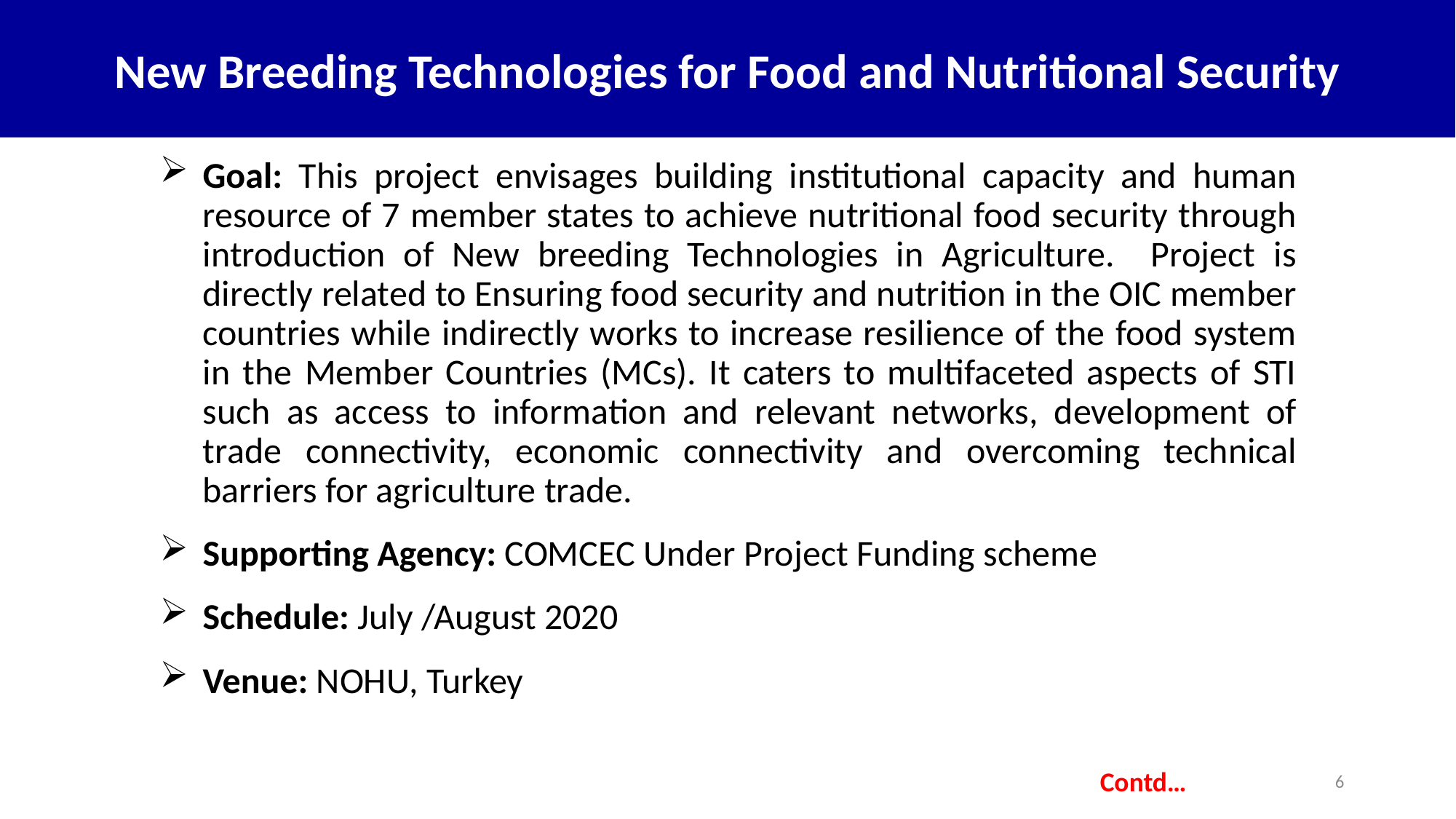

New Breeding Technologies for Food and Nutritional Security
Goal: This project envisages building institutional capacity and human resource of 7 member states to achieve nutritional food security through introduction of New breeding Technologies in Agriculture.  Project is directly related to Ensuring food security and nutrition in the OIC member countries while indirectly works to increase resilience of the food system in the Member Countries (MCs). It caters to multifaceted aspects of STI such as access to information and relevant networks, development of trade connectivity, economic connectivity and overcoming technical barriers for agriculture trade.
Supporting Agency: COMCEC Under Project Funding scheme
Schedule: July /August 2020
Venue: NOHU, Turkey

6
Contd…